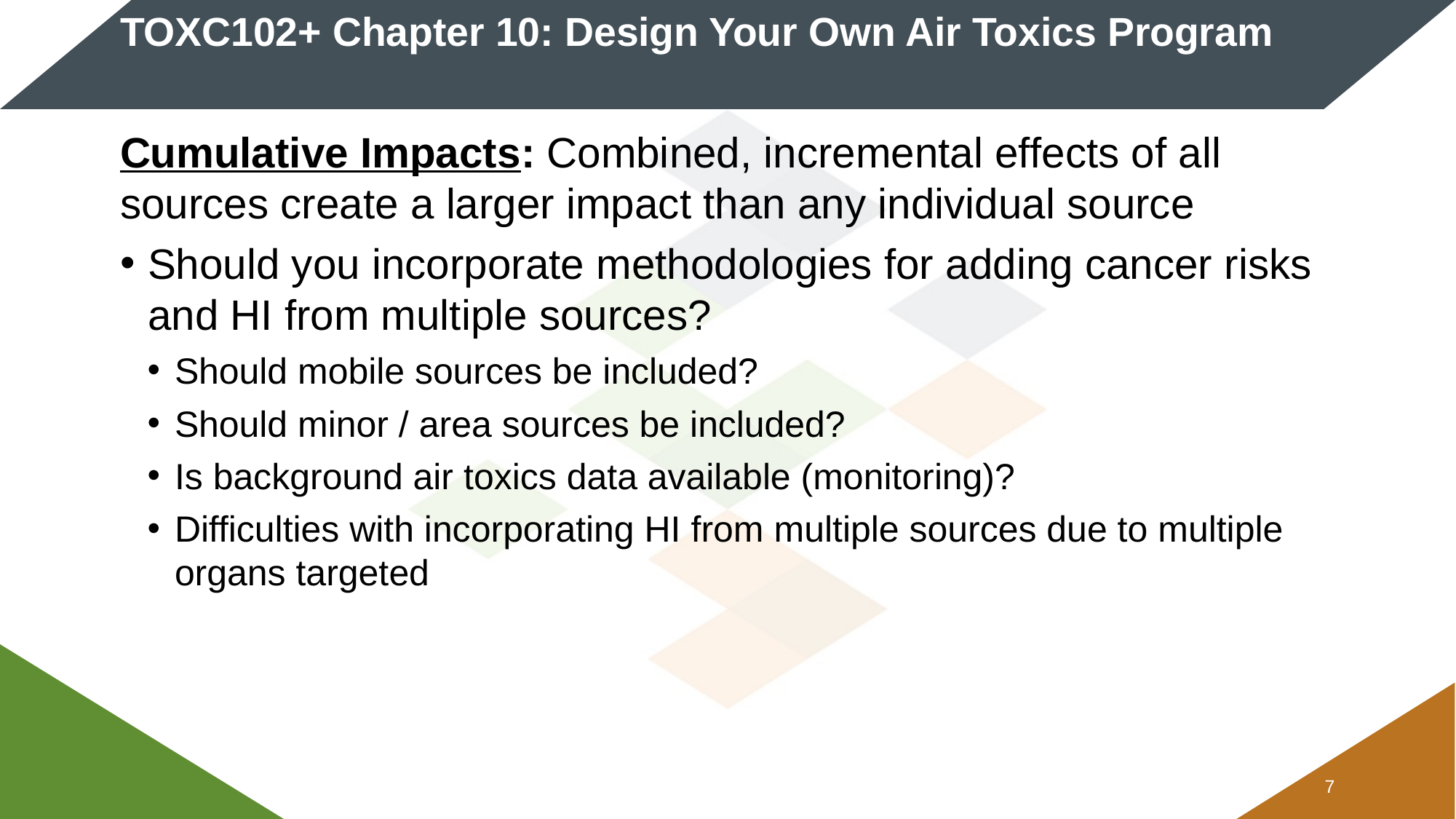

# TOXC102+ Chapter 10: Design Your Own Air Toxics Program
Cumulative Impacts: Combined, incremental effects of all sources create a larger impact than any individual source
Should you incorporate methodologies for adding cancer risks and HI from multiple sources?
Should mobile sources be included?
Should minor / area sources be included?
Is background air toxics data available (monitoring)?
Difficulties with incorporating HI from multiple sources due to multiple organs targeted
7